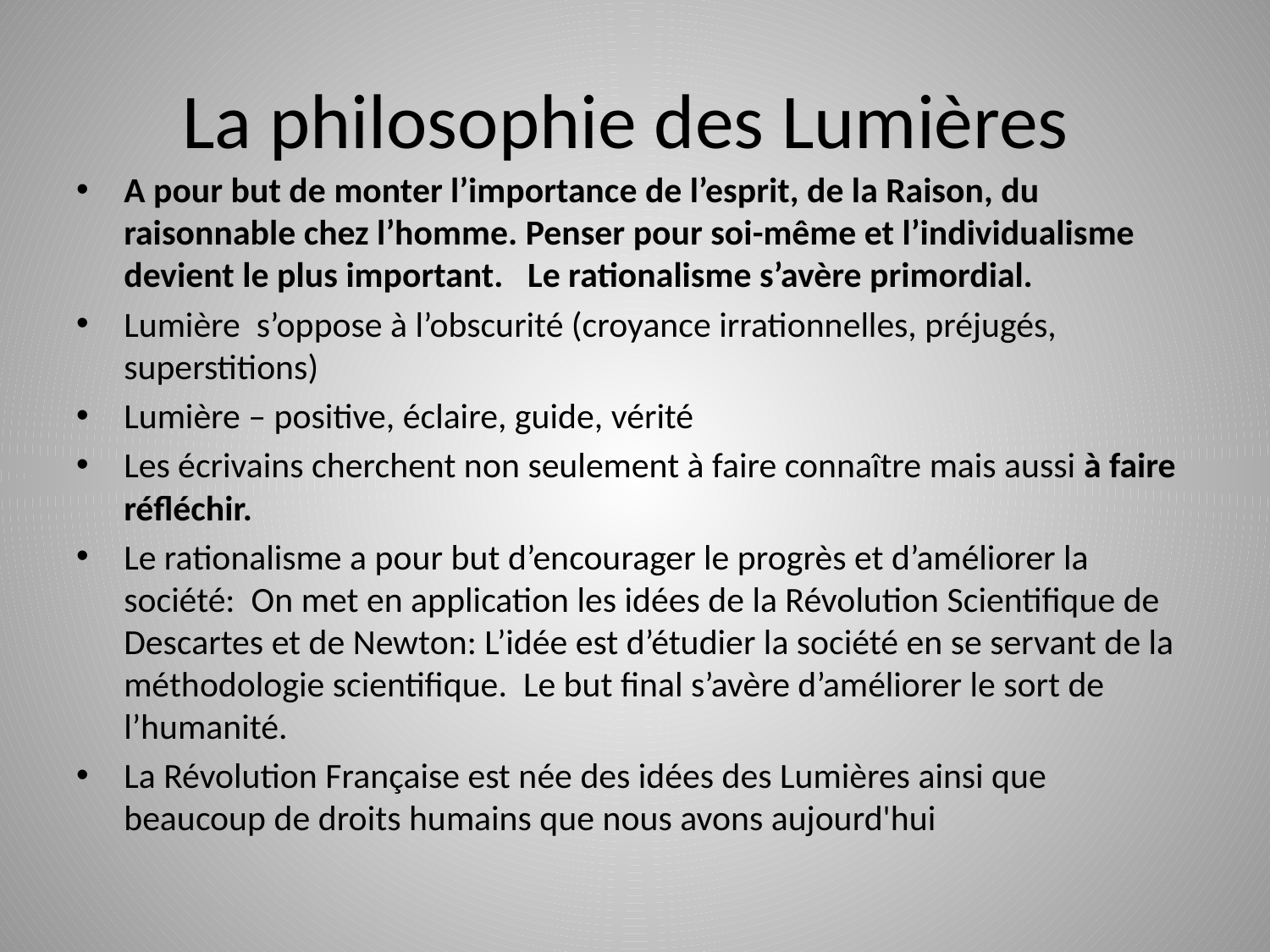

# La philosophie des Lumières
A pour but de monter l’importance de l’esprit, de la Raison, du raisonnable chez l’homme. Penser pour soi-même et l’individualisme devient le plus important.   Le rationalisme s’avère primordial.
Lumière  s’oppose à l’obscurité (croyance irrationnelles, préjugés, superstitions)
Lumière – positive, éclaire, guide, vérité
Les écrivains cherchent non seulement à faire connaître mais aussi à faire réfléchir.
Le rationalisme a pour but d’encourager le progrès et d’améliorer la société:  On met en application les idées de la Révolution Scientifique de Descartes et de Newton: L’idée est d’étudier la société en se servant de la méthodologie scientifique.  Le but final s’avère d’améliorer le sort de l’humanité.
La Révolution Française est née des idées des Lumières ainsi que beaucoup de droits humains que nous avons aujourd'hui